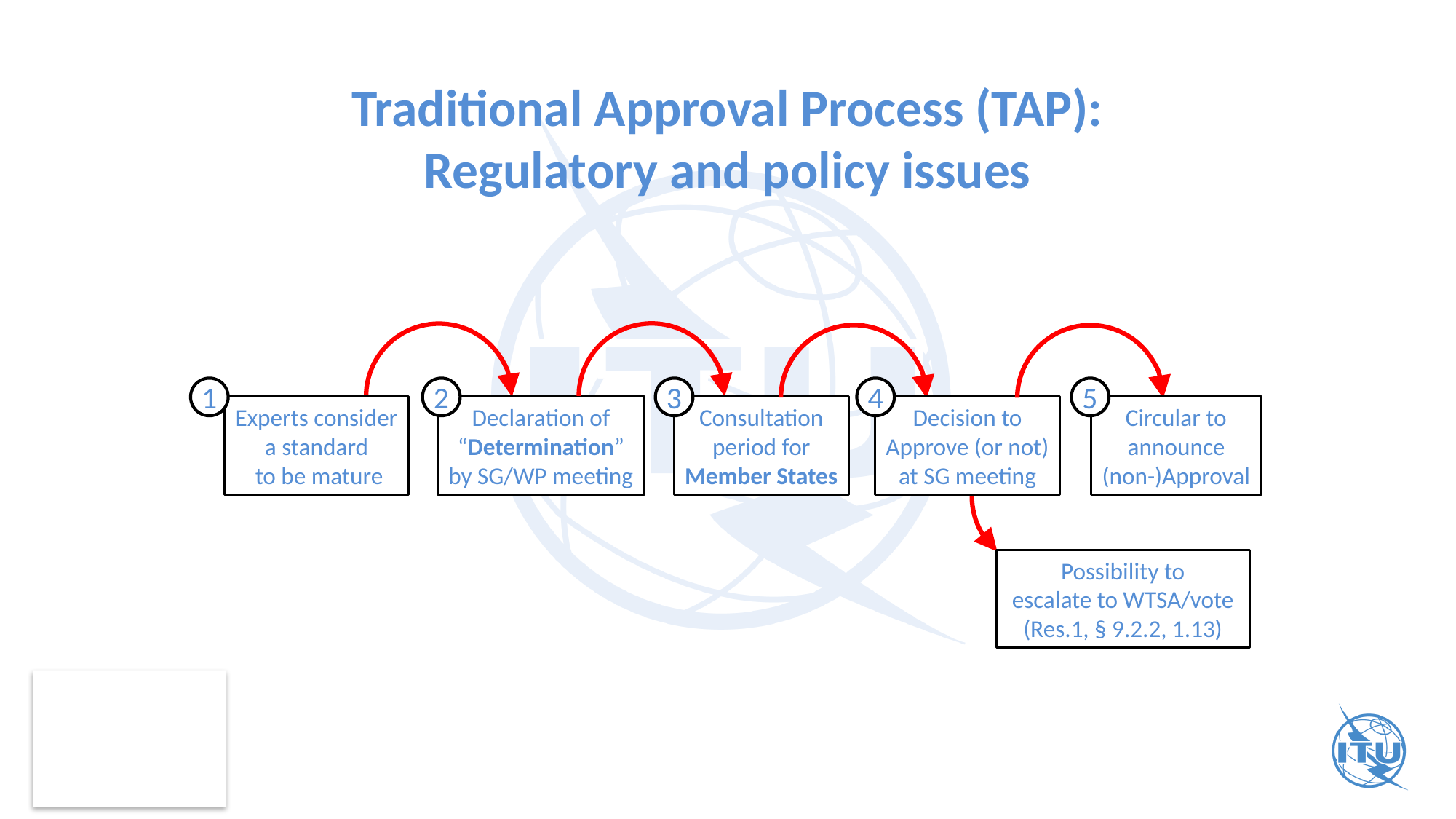

# Traditional Approval Process (TAP): Regulatory and policy issues

Consultation
period for
Member States
3

Declaration of
“Determination”
by SG/WP meeting
2

Decision to
Approve (or not)
at SG meeting
4

Circular to
announce
(non-)Approval
5

1

Experts consider
a standard
 to be mature

Possibility to
escalate to WTSA/vote
(Res.1, § 9.2.2, 1.13)